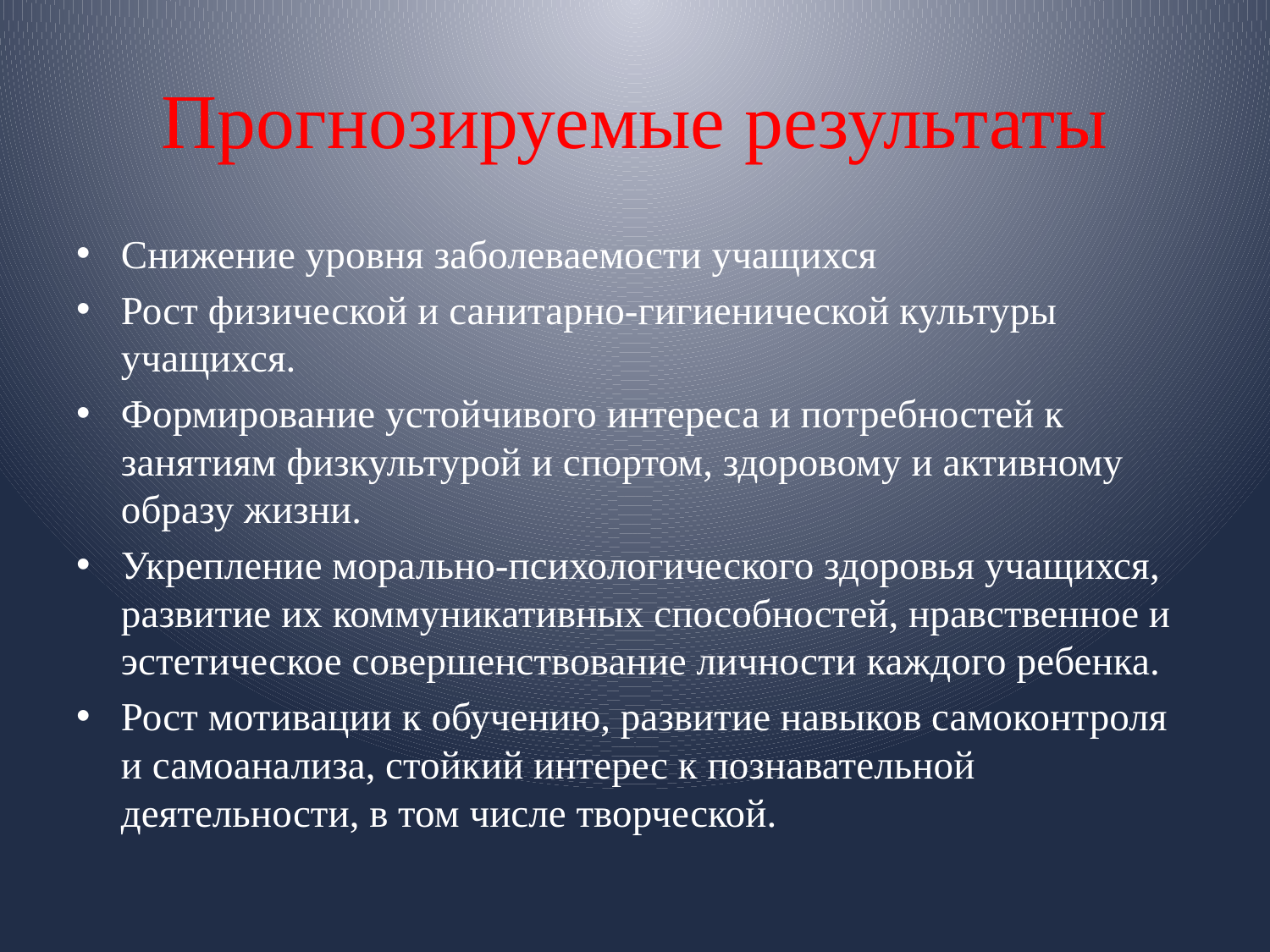

# Прогнозируемые результаты
Снижение уровня заболеваемости учащихся
Рост физической и санитарно-гигиенической культуры учащихся.
Формирование устойчивого интереса и потребностей к занятиям физкультурой и спортом, здоровому и активному образу жизни.
Укрепление морально-психологического здоровья учащихся, развитие их коммуникативных способностей, нравственное и эстетическое совершенствование личности каждого ребенка.
Рост мотивации к обучению, развитие навыков самоконтроля и самоанализа, стойкий интерес к познавательной деятельности, в том числе творческой.